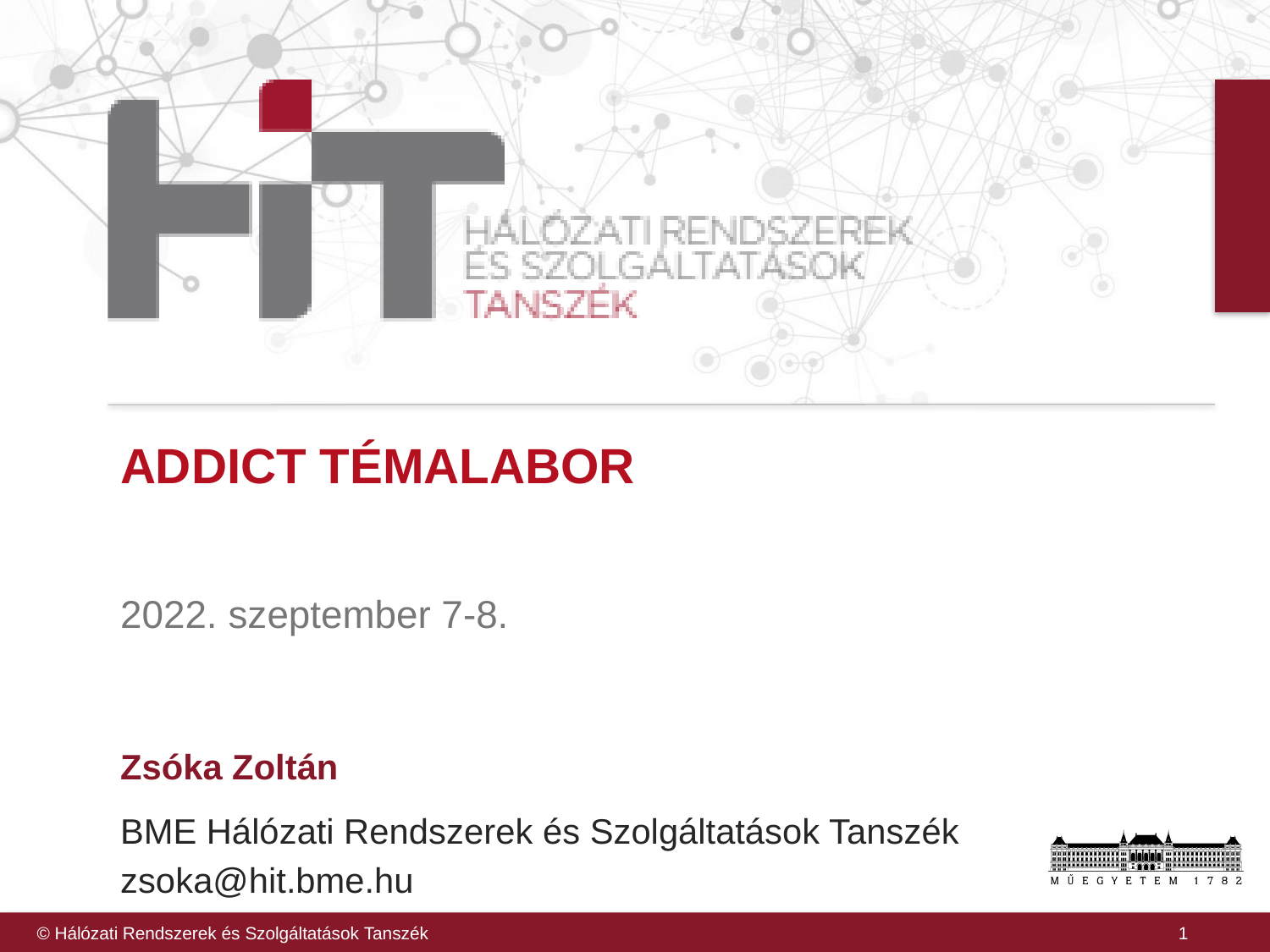

ADDICT TÉMALABOR
2022. szeptember 7-8.
Zsóka Zoltán
BME Hálózati Rendszerek és Szolgáltatások Tanszék
zsoka@hit.bme.hu